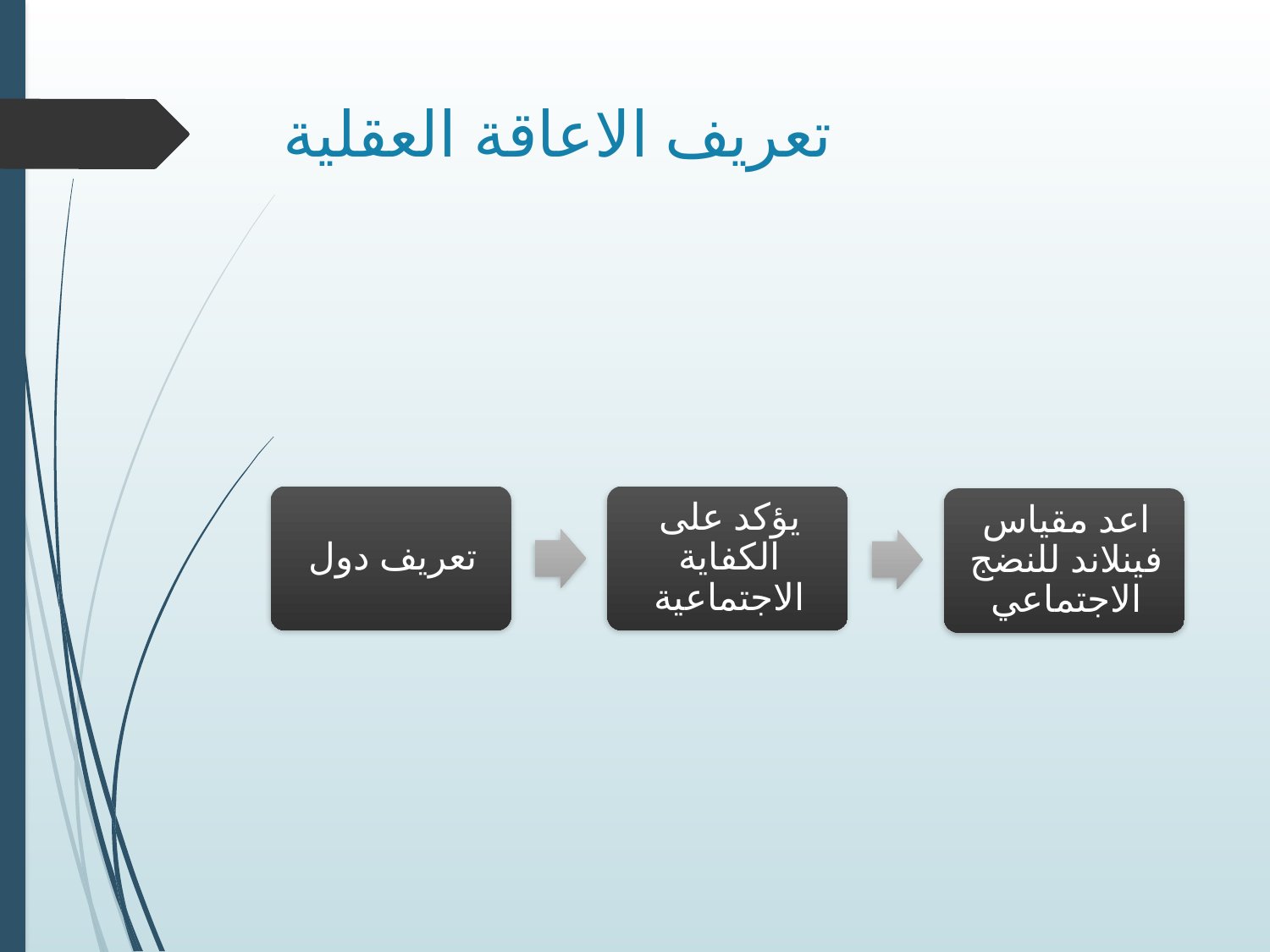

# تعريف الاعاقة العقلية
تعريف دول

يؤكد على الكفاية الاجتماعية

اعد مقياس فينلاند للنضج الاجتماعي